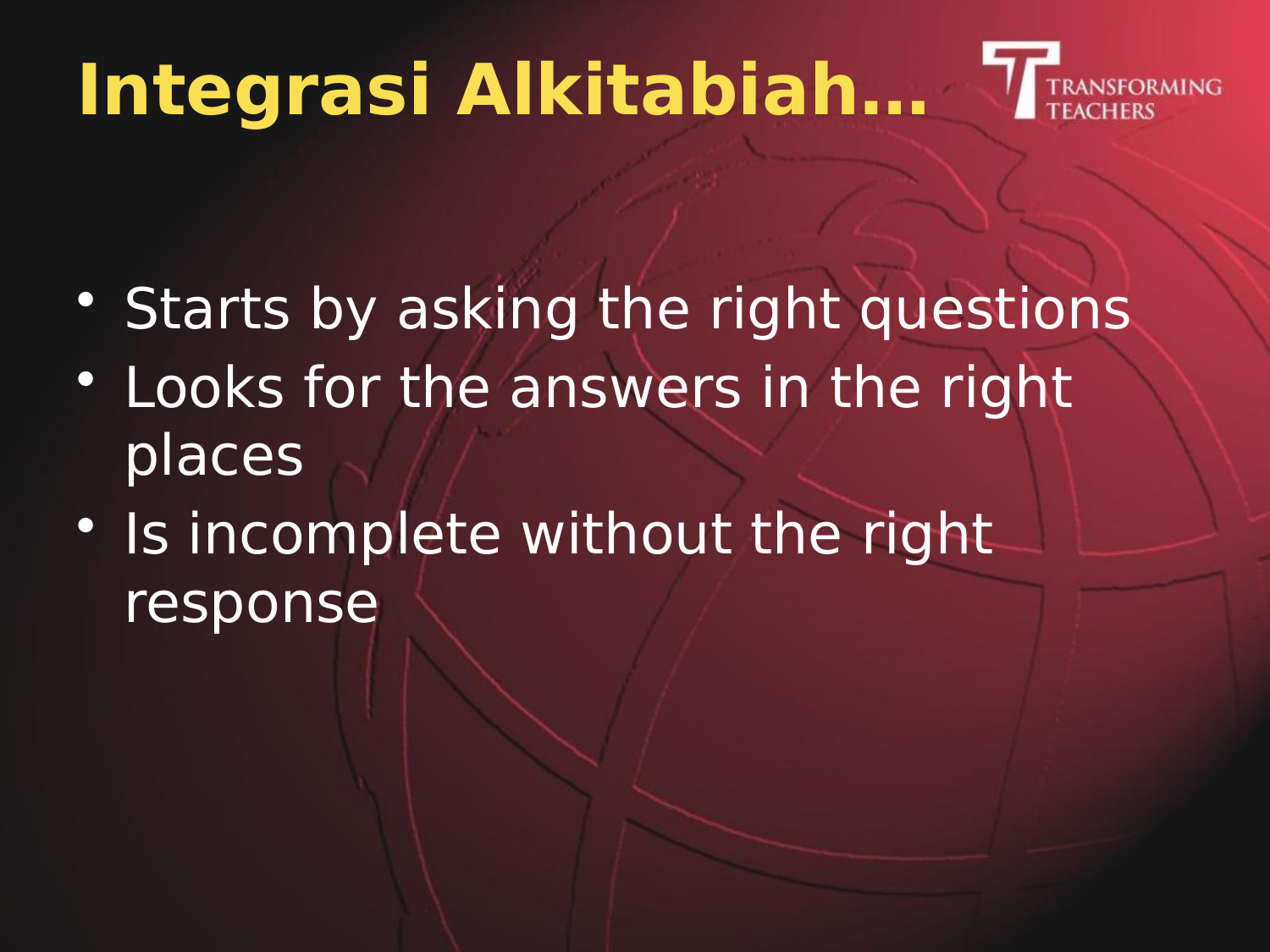

# Integrasi Alkitabiah…
Starts by asking the right questions
Looks for the answers in the right places
Is incomplete without the right response